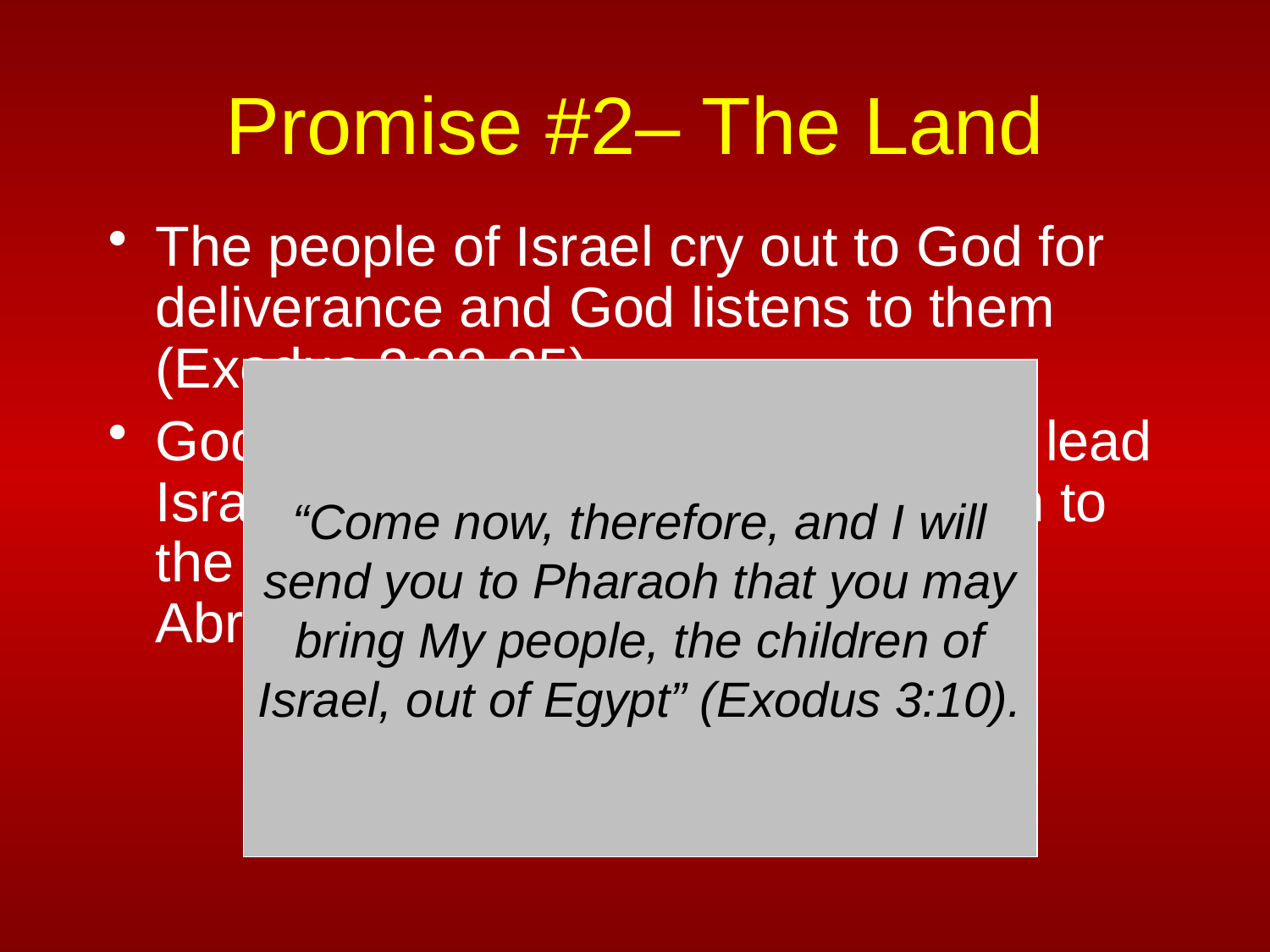

# Promise #2– The Land
The people of Israel cry out to God for deliverance and God listens to them (Exodus 2:23-25).
God sends Moses back to Egypt to lead Israel out of Egypt and to take them to the land that he promised to give to Abraham’s descendants.
“Come now, therefore, and I will send you to Pharaoh that you may bring My people, the children of Israel, out of Egypt” (Exodus 3:10).